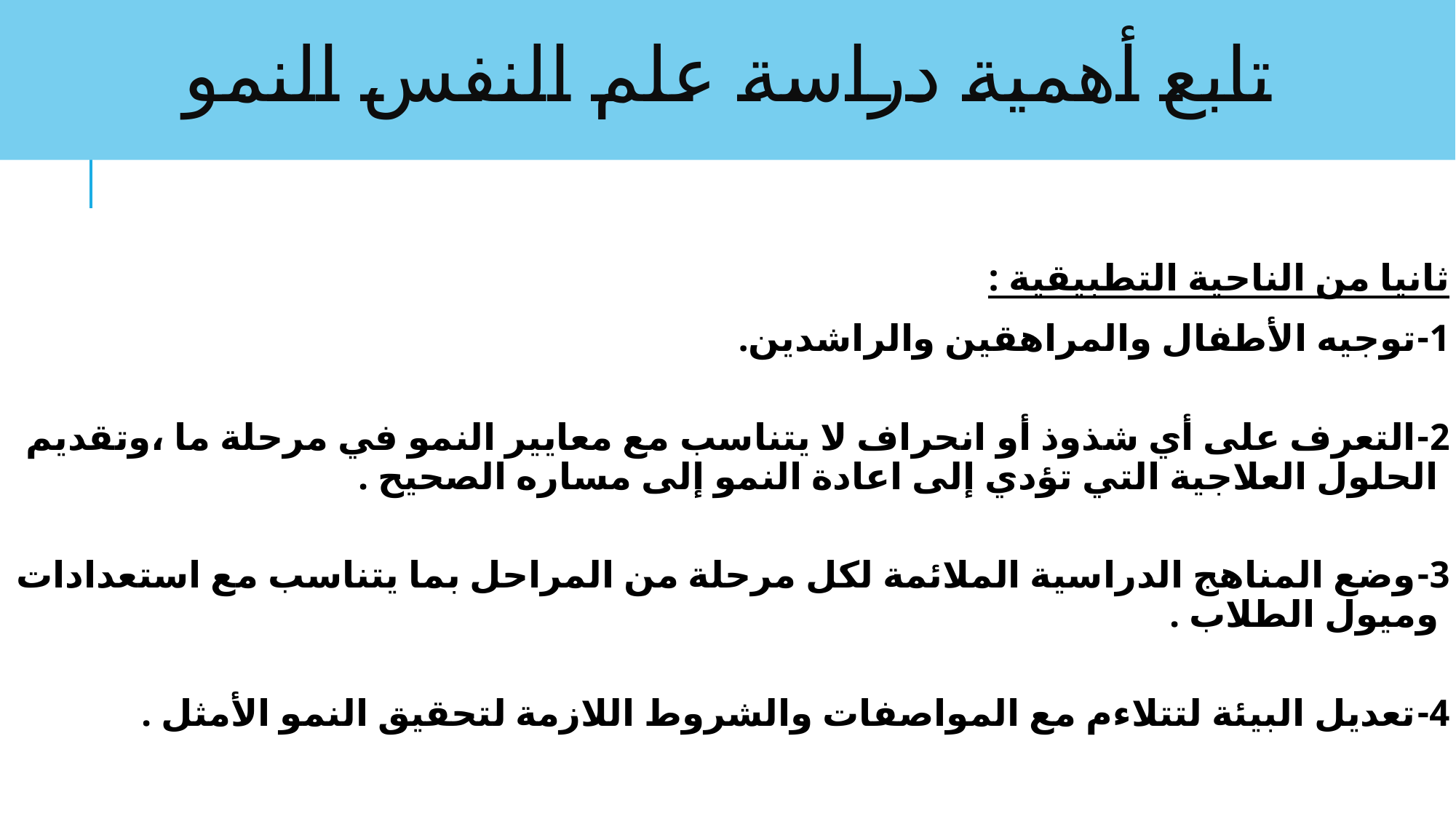

# تابع أهمية دراسة علم النفس النمو
ثانيا من الناحية التطبيقية :
1-توجيه الأطفال والمراهقين والراشدين.

2-التعرف على أي شذوذ أو انحراف لا يتناسب مع معايير النمو في مرحلة ما ،وتقديم الحلول العلاجية التي تؤدي إلى اعادة النمو إلى مساره الصحيح .

3-وضع المناهج الدراسية الملائمة لكل مرحلة من المراحل بما يتناسب مع استعدادات وميول الطلاب .

4-تعديل البيئة لتتلاءم مع المواصفات والشروط اللازمة لتحقيق النمو الأمثل .